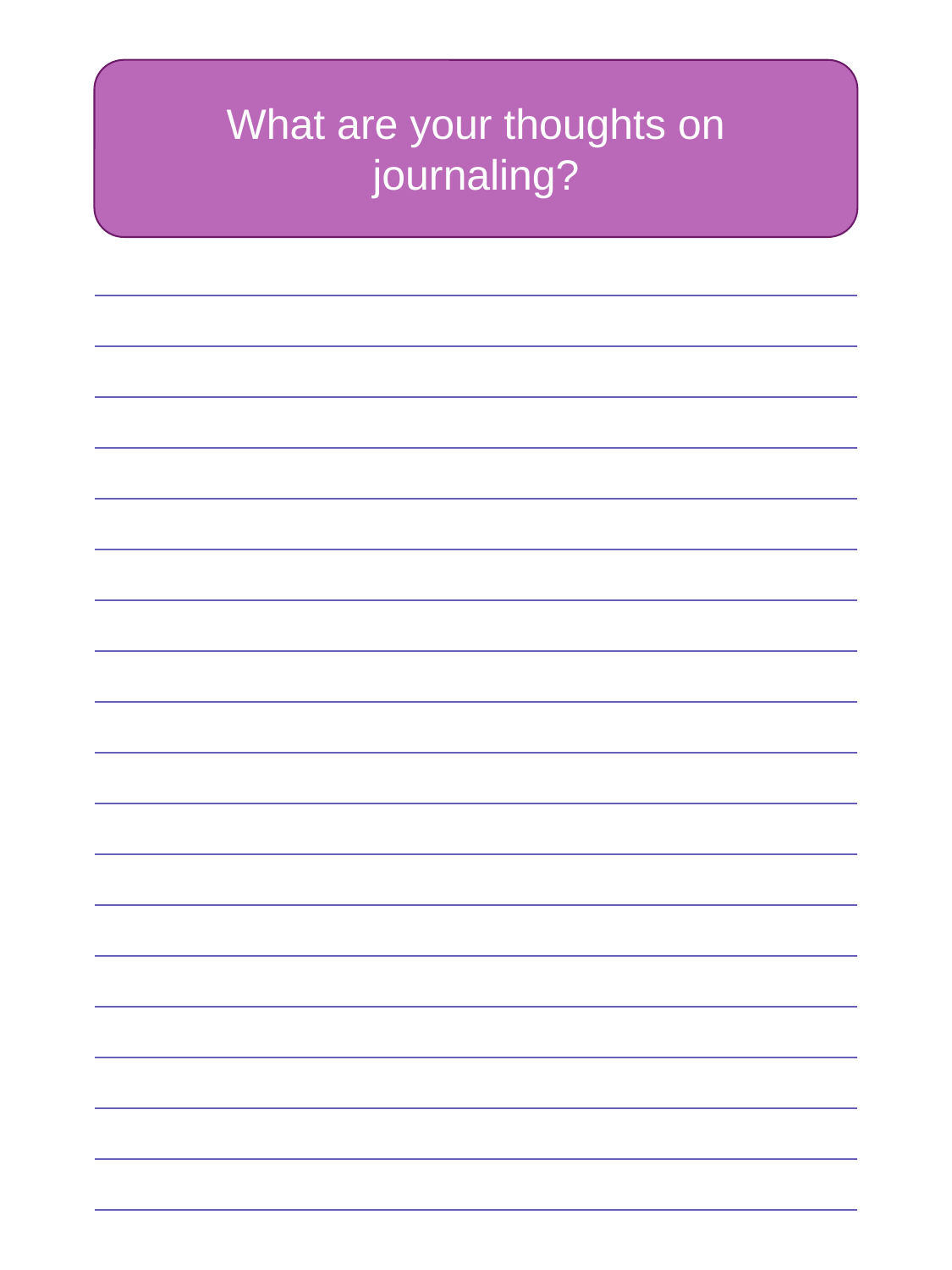

What are your thoughts on journaling?
|  |
| --- |
|  |
|  |
|  |
|  |
|  |
|  |
|  |
|  |
|  |
|  |
|  |
|  |
|  |
|  |
|  |
|  |
|  |